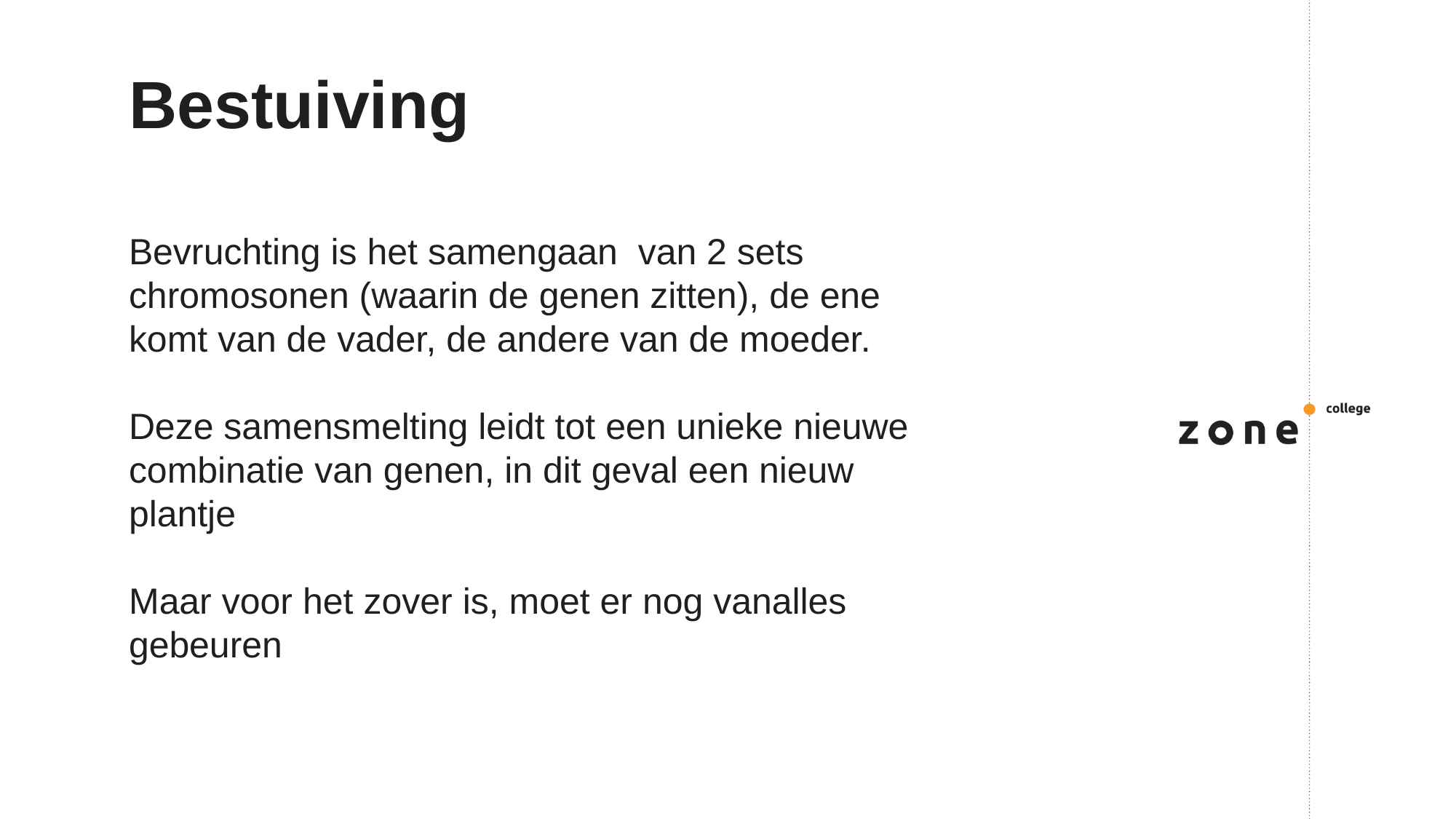

# Bestuiving
Bevruchting is het samengaan  van 2 sets chromosonen (waarin de genen zitten), de ene komt van de vader, de andere van de moeder.

Deze samensmelting leidt tot een unieke nieuwe combinatie van genen, in dit geval een nieuw plantje

Maar voor het zover is, moet er nog vanalles gebeuren